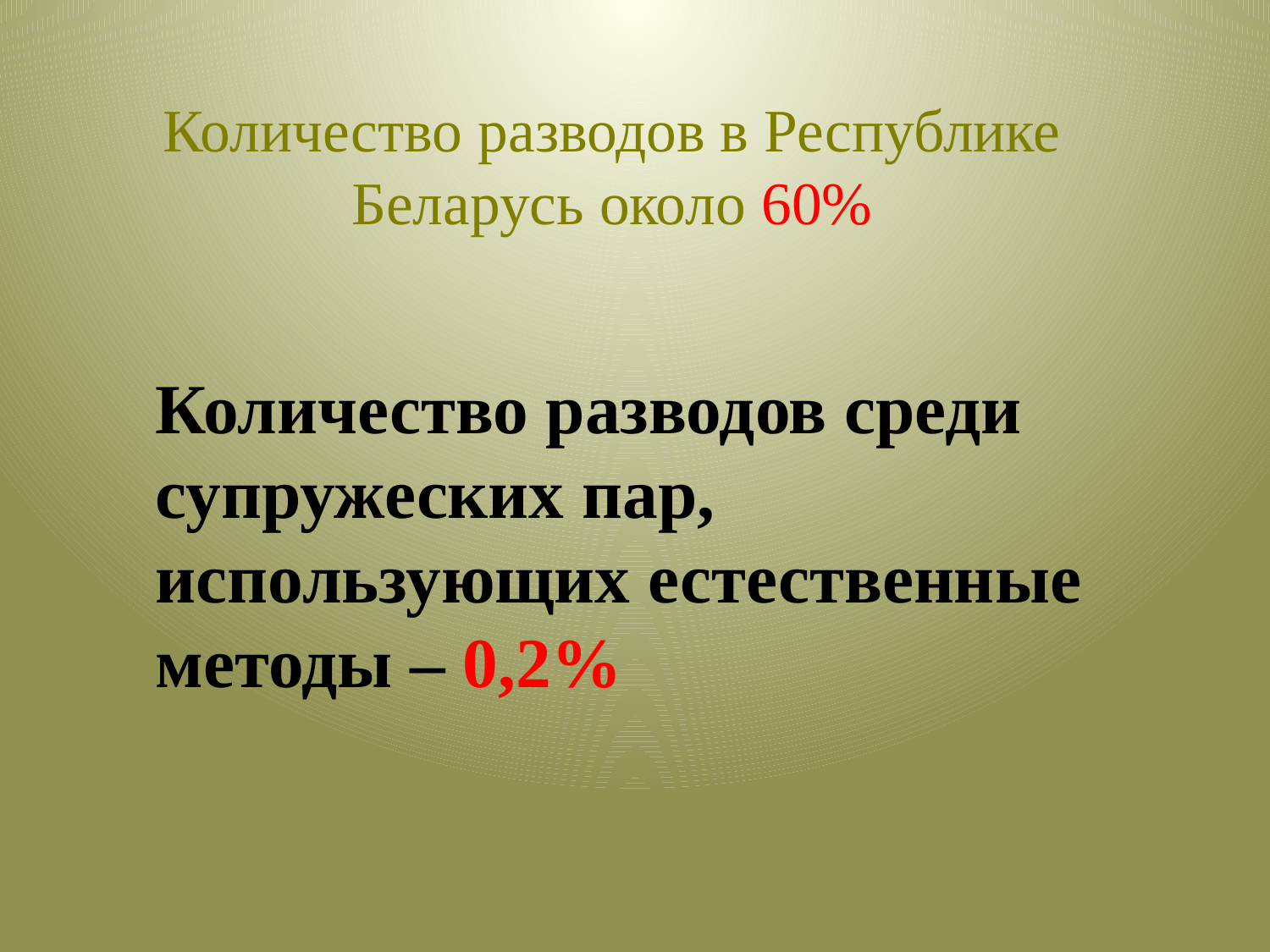

# Количество разводов в Республике Беларусь около 60%

	Количество разводов среди супружеских пар, использующих естественные методы – 0,2%